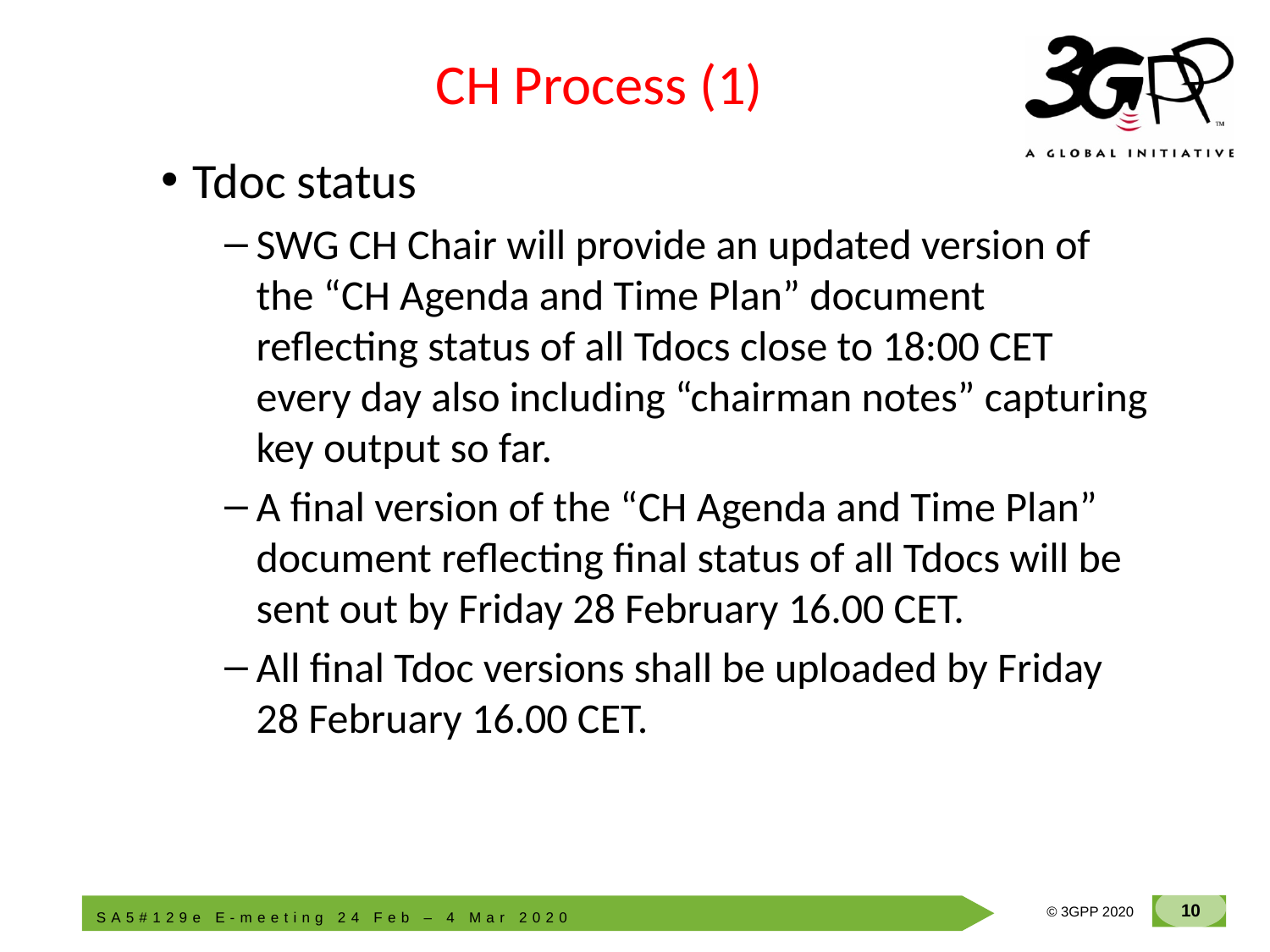

# CH Process (1)
Tdoc status
SWG CH Chair will provide an updated version of the “CH Agenda and Time Plan” document reflecting status of all Tdocs close to 18:00 CET every day also including “chairman notes” capturing key output so far.
A final version of the “CH Agenda and Time Plan” document reflecting final status of all Tdocs will be sent out by Friday 28 February 16.00 CET.
All final Tdoc versions shall be uploaded by Friday 28 February 16.00 CET.